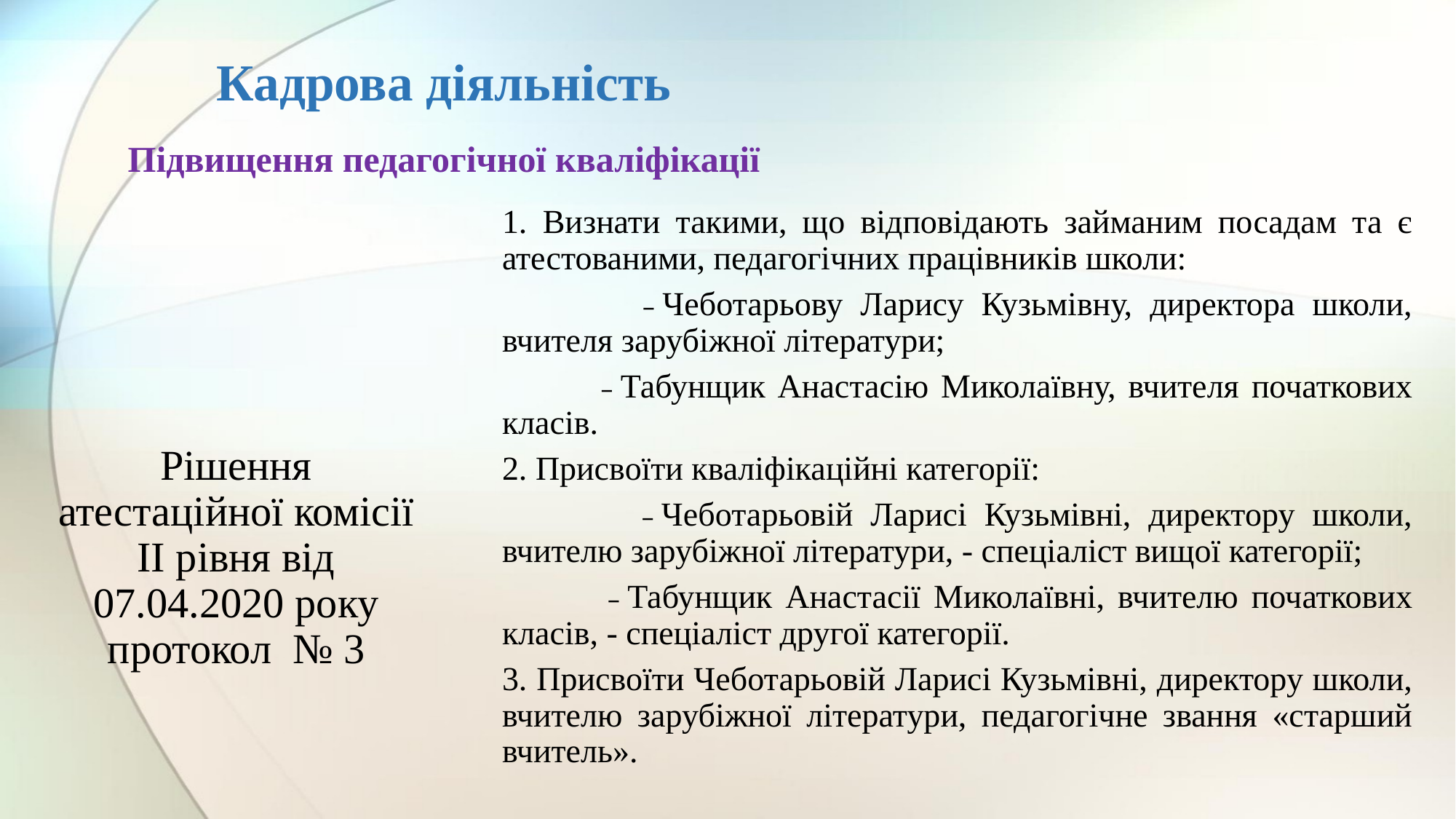

# Кадрова діяльність
Підвищення педагогічної кваліфікації

Рішення атестаційної комісії ІІ рівня від 07.04.2020 року протокол  № 3
1. Визнати такими, що відповідають займаним посадам та є атестованими, педагогічних працівників школи:
        ˗	Чеботарьову Ларису Кузьмівну, директора школи, вчителя зарубіжної літератури;
        ˗	Табунщик Анастасію Миколаївну, вчителя початкових класів.
2. Присвоїти кваліфікаційні категорії:
        ˗	Чеботарьовій Ларисі Кузьмівні, директору школи, вчителю зарубіжної літератури, - спеціаліст вищої категорії;
        ˗	Табунщик Анастасії Миколаївні, вчителю початкових класів, - спеціаліст другої категорії.
3. Присвоїти Чеботарьовій Ларисі Кузьмівні, директору школи, вчителю зарубіжної літератури, педагогічне звання «старший вчитель».